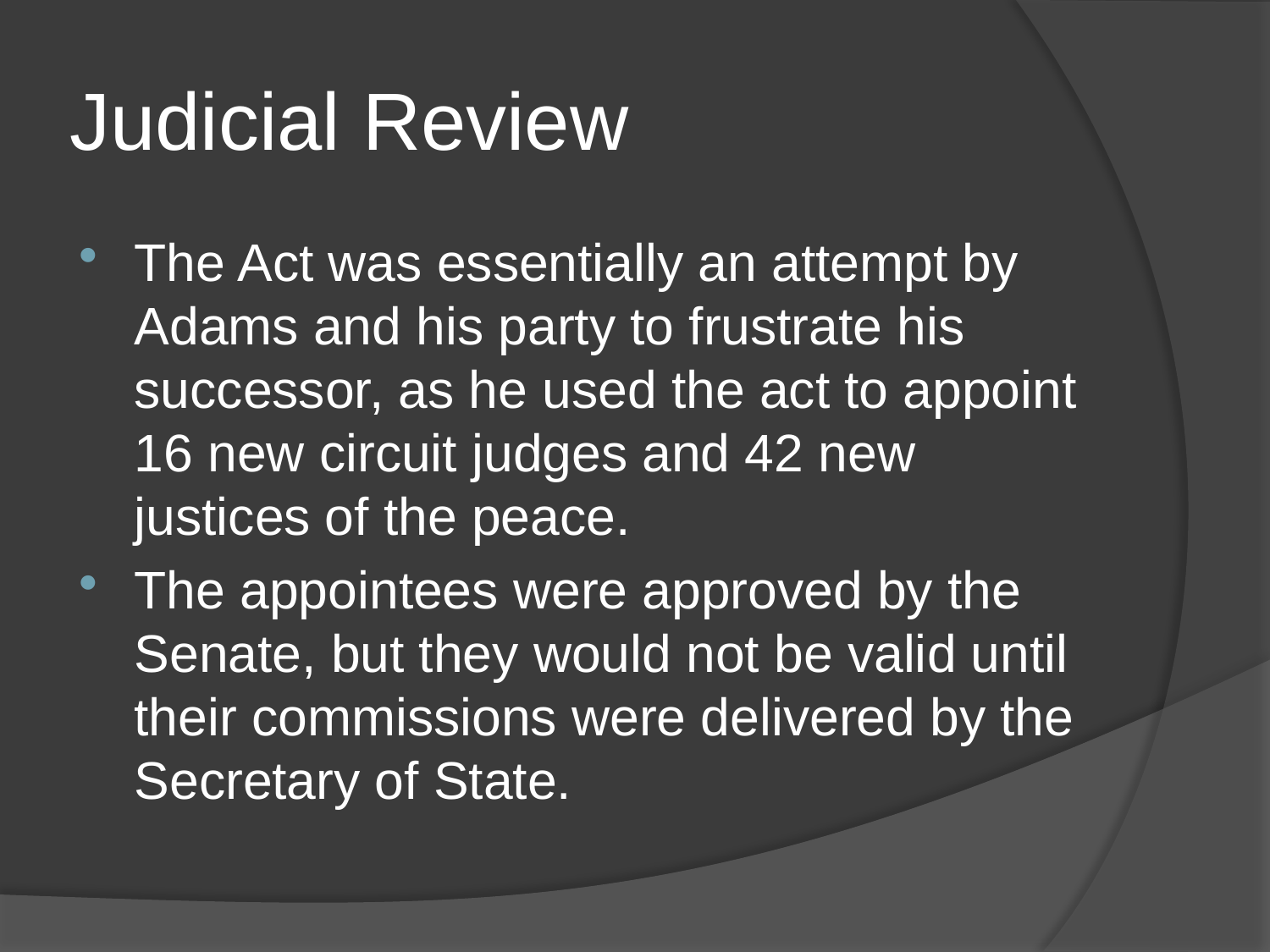

# Judicial Review
The Act was essentially an attempt by Adams and his party to frustrate his successor, as he used the act to appoint 16 new circuit judges and 42 new justices of the peace.
The appointees were approved by the Senate, but they would not be valid until their commissions were delivered by the Secretary of State.